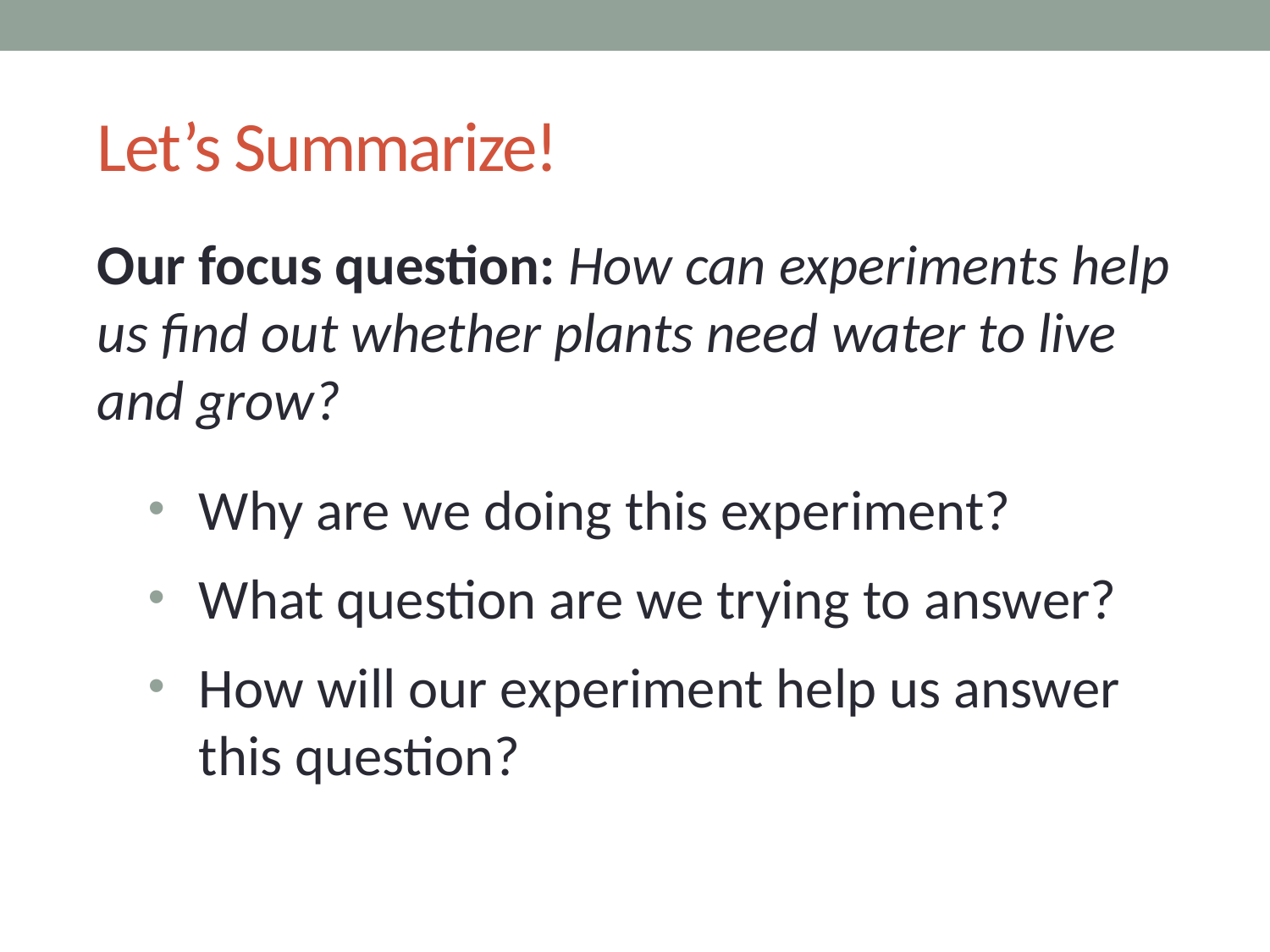

# Let’s Summarize!
Our focus question: How can experiments help us find out whether plants need water to live and grow?
Why are we doing this experiment?
What question are we trying to answer?
How will our experiment help us answer this question?